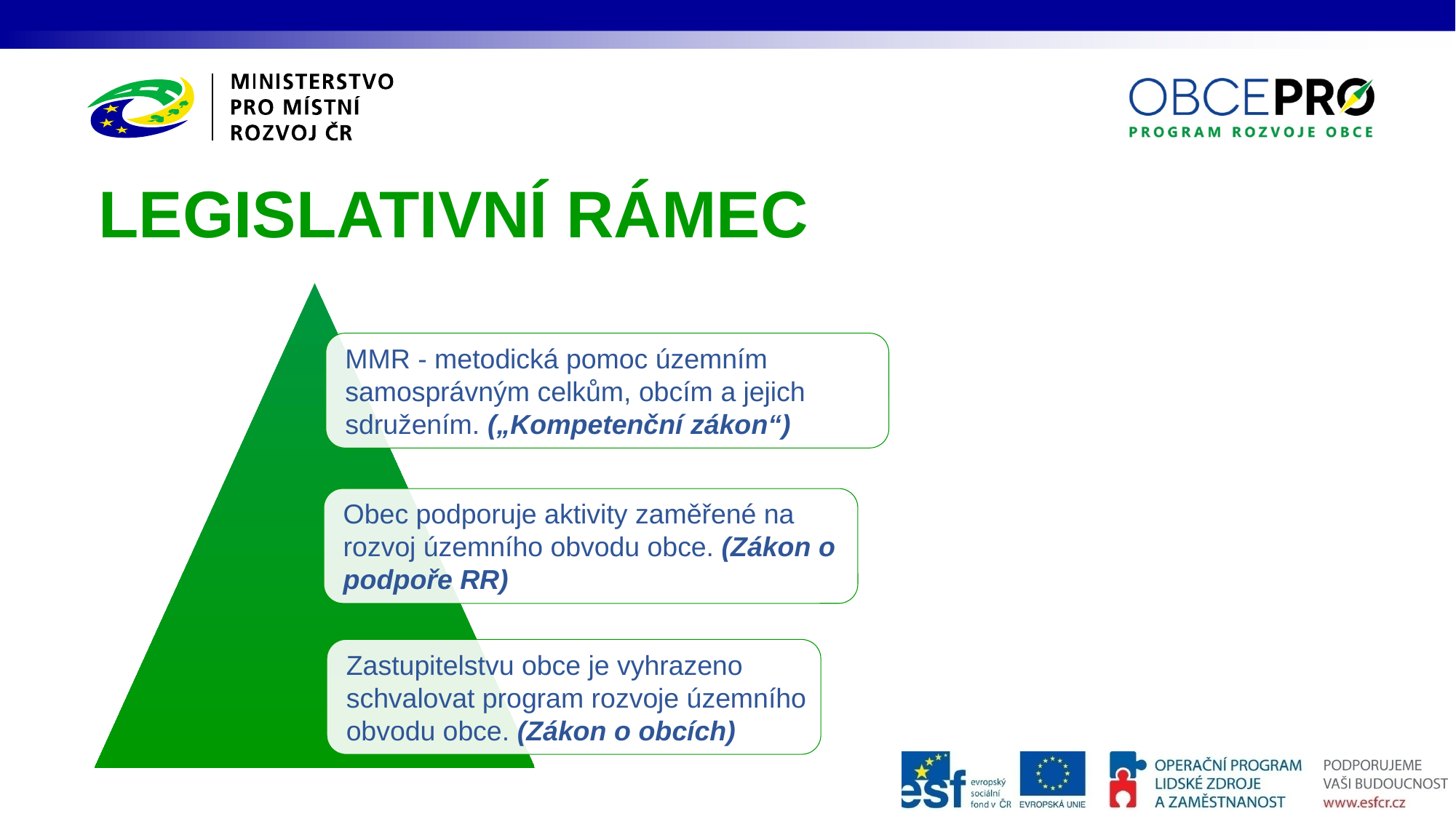

# LEGISLATIVNÍ RÁMEC
MMR - metodická pomoc územním samosprávným celkům, obcím a jejich sdružením. („Kompetenční zákon“)
Obec podporuje aktivity zaměřené na rozvoj územního obvodu obce. (Zákon o podpoře RR)
Zastupitelstvu obce je vyhrazeno schvalovat program rozvoje územního obvodu obce. (Zákon o obcích)